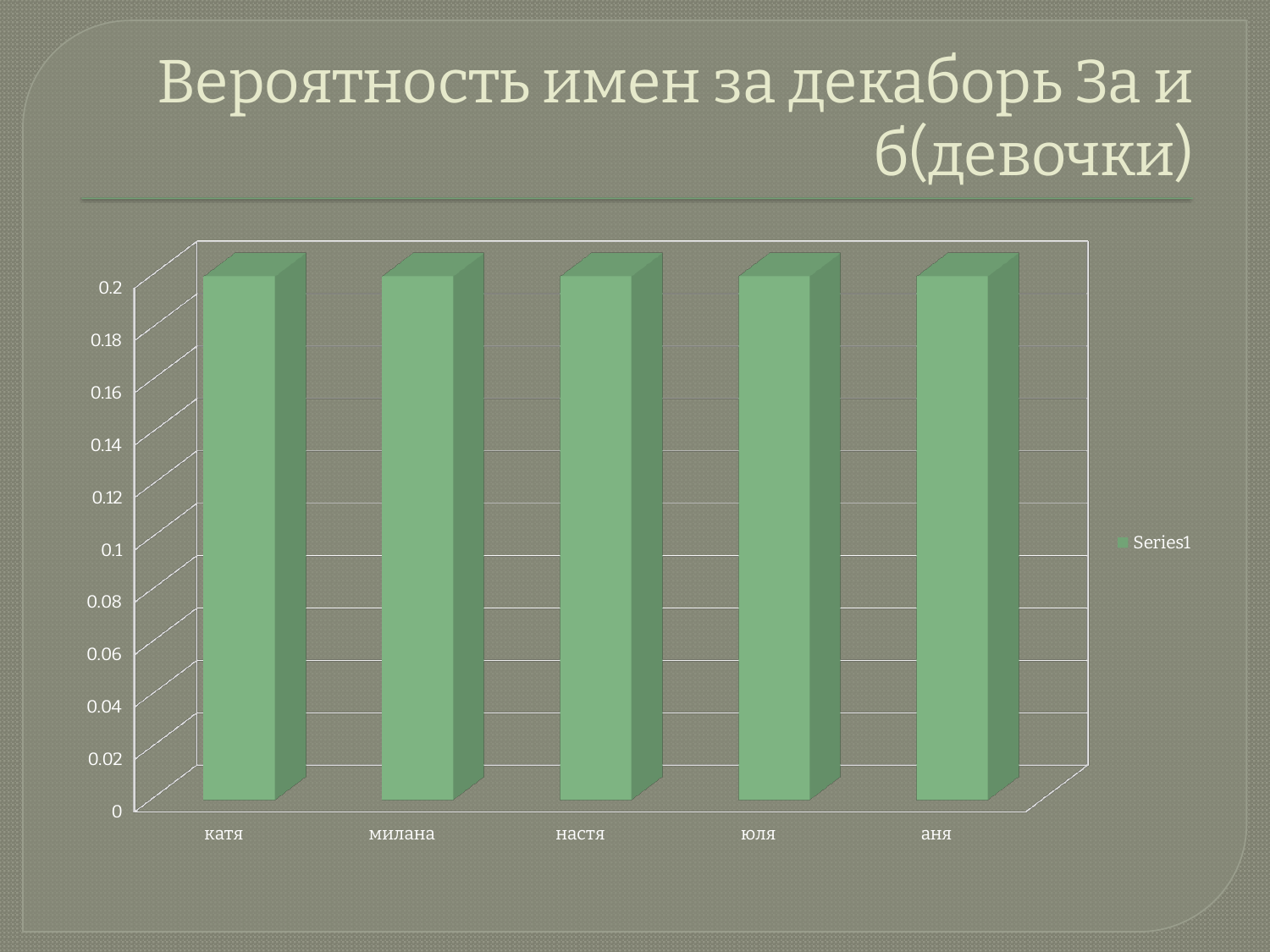

# Вероятность имен за декаборь 3а и б(девочки)

[unsupported chart]